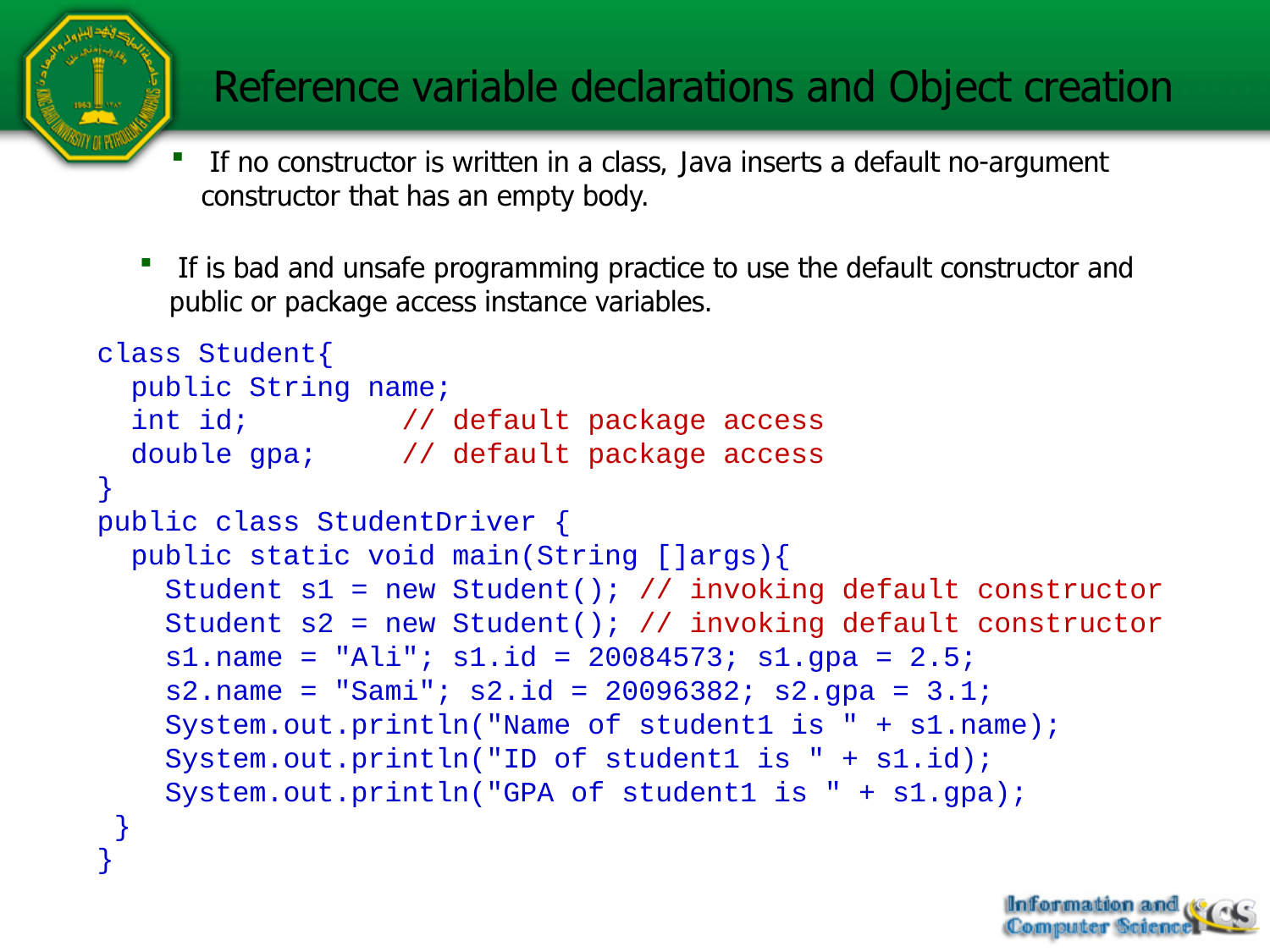

# Reference variable declarations and Object creation
 If no constructor is written in a class, Java inserts a default no-argument constructor that has an empty body.
 If is bad and unsafe programming practice to use the default constructor and public or package access instance variables.
class Student{
  public String name;
  int id;         // default package access
  double gpa;     // default package access
}
public class StudentDriver {
  public static void main(String []args){
    Student s1 = new Student(); // invoking default constructor
    Student s2 = new Student(); // invoking default constructor
    s1.name = "Ali"; s1.id = 20084573; s1.gpa = 2.5;
    s2.name = "Sami"; s2.id = 20096382; s2.gpa = 3.1;
    System.out.println("Name of student1 is " + s1.name);
    System.out.println("ID of student1 is " + s1.id);
    System.out.println("GPA of student1 is " + s1.gpa);
 }
}